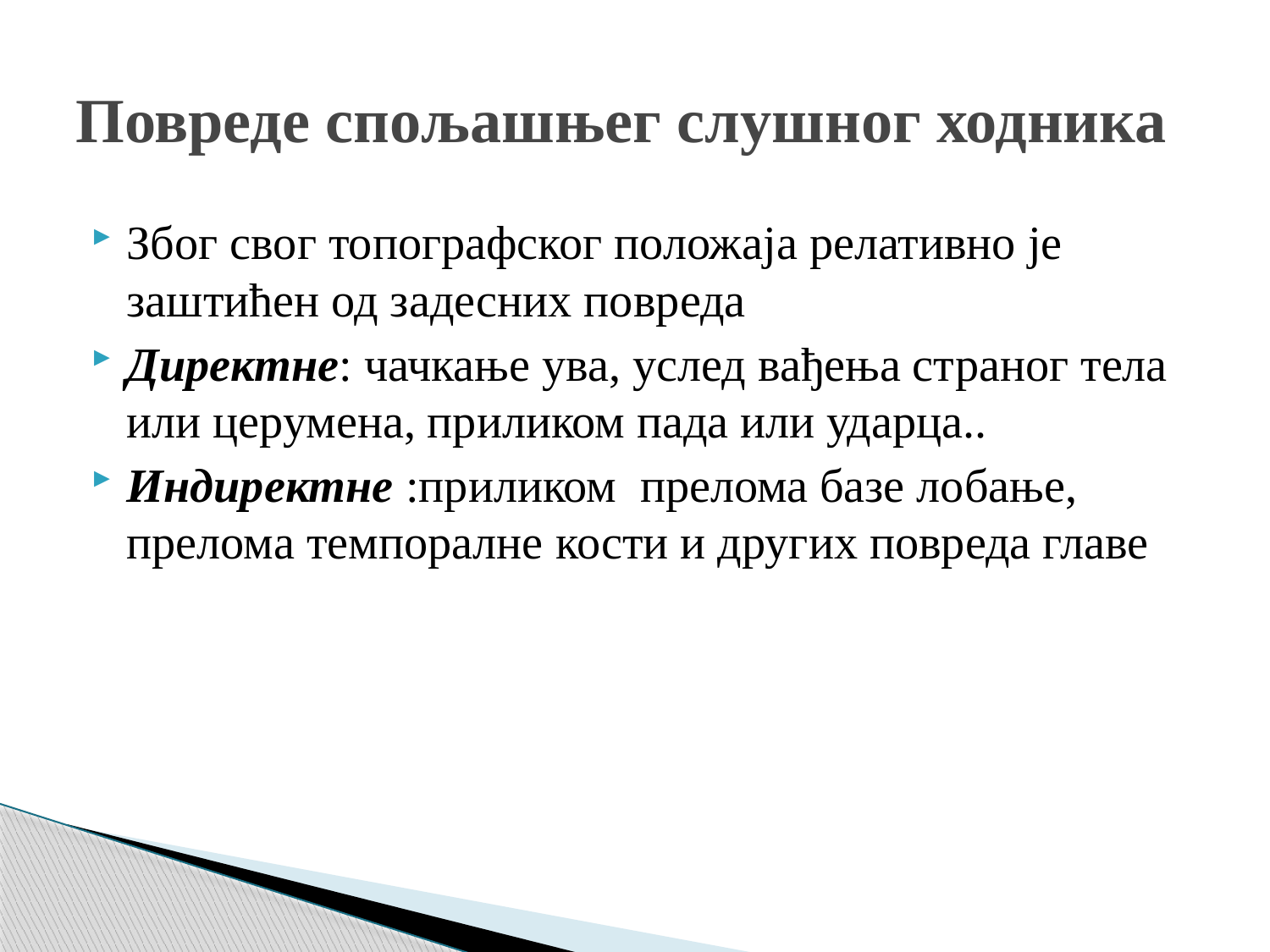

# Повреде спољашњег слушног ходника
Због свог топографског положаја релативно је заштићен од задесних повреда
Директне: чачкање ува, услед вађења страног тела или церумена, приликом пада или ударца..
Индиректне :приликом  прелома базе лобање, прелома темпоралне кости и других повреда главе